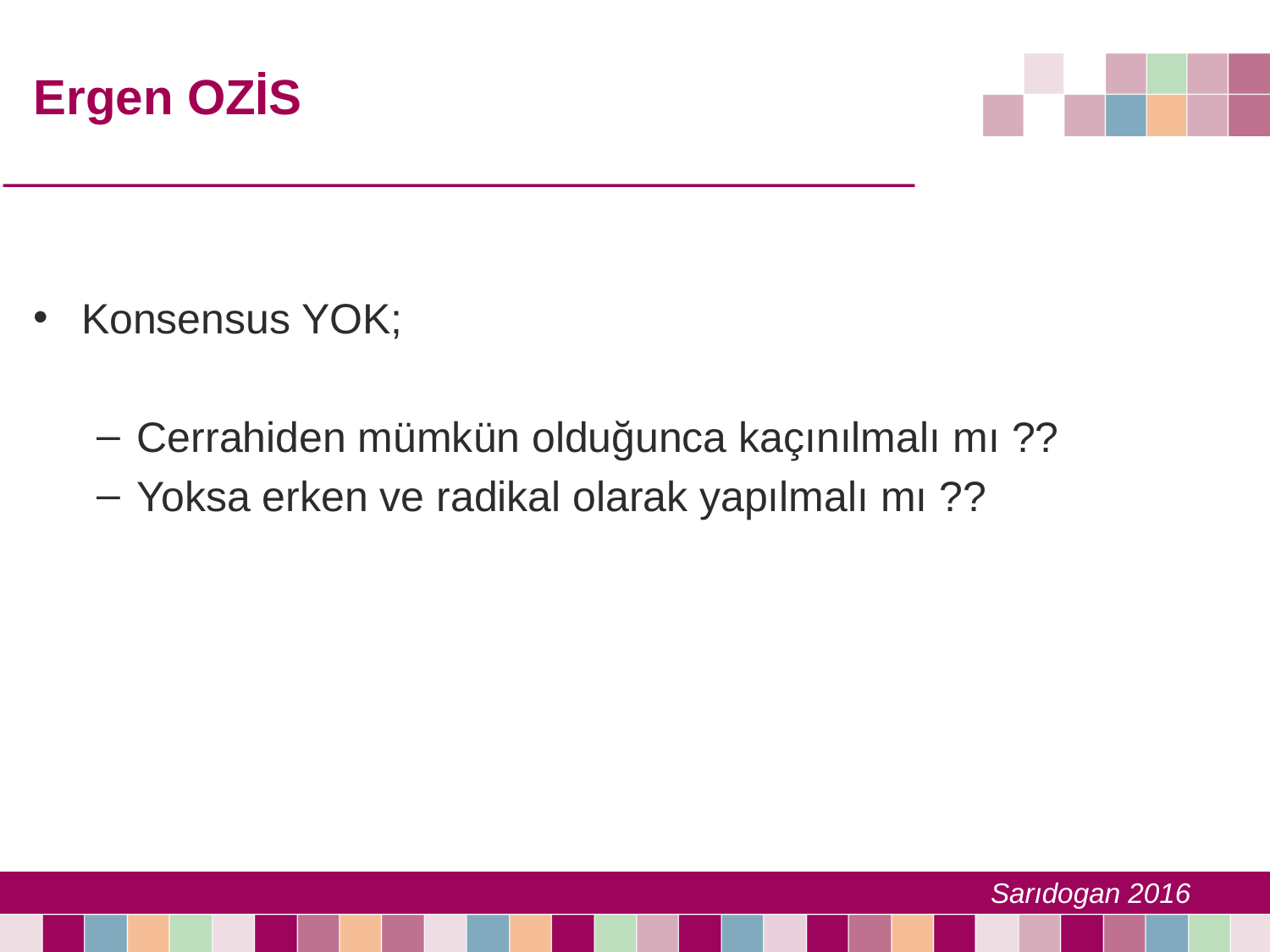

# Ergen OZİS

Konsensus YOK;

Cerrahiden mümkün olduğunca kaçınılmalı mı ??
Yoksa erken ve radikal olarak yapılmalı mı ??
Sarıdogan 2016